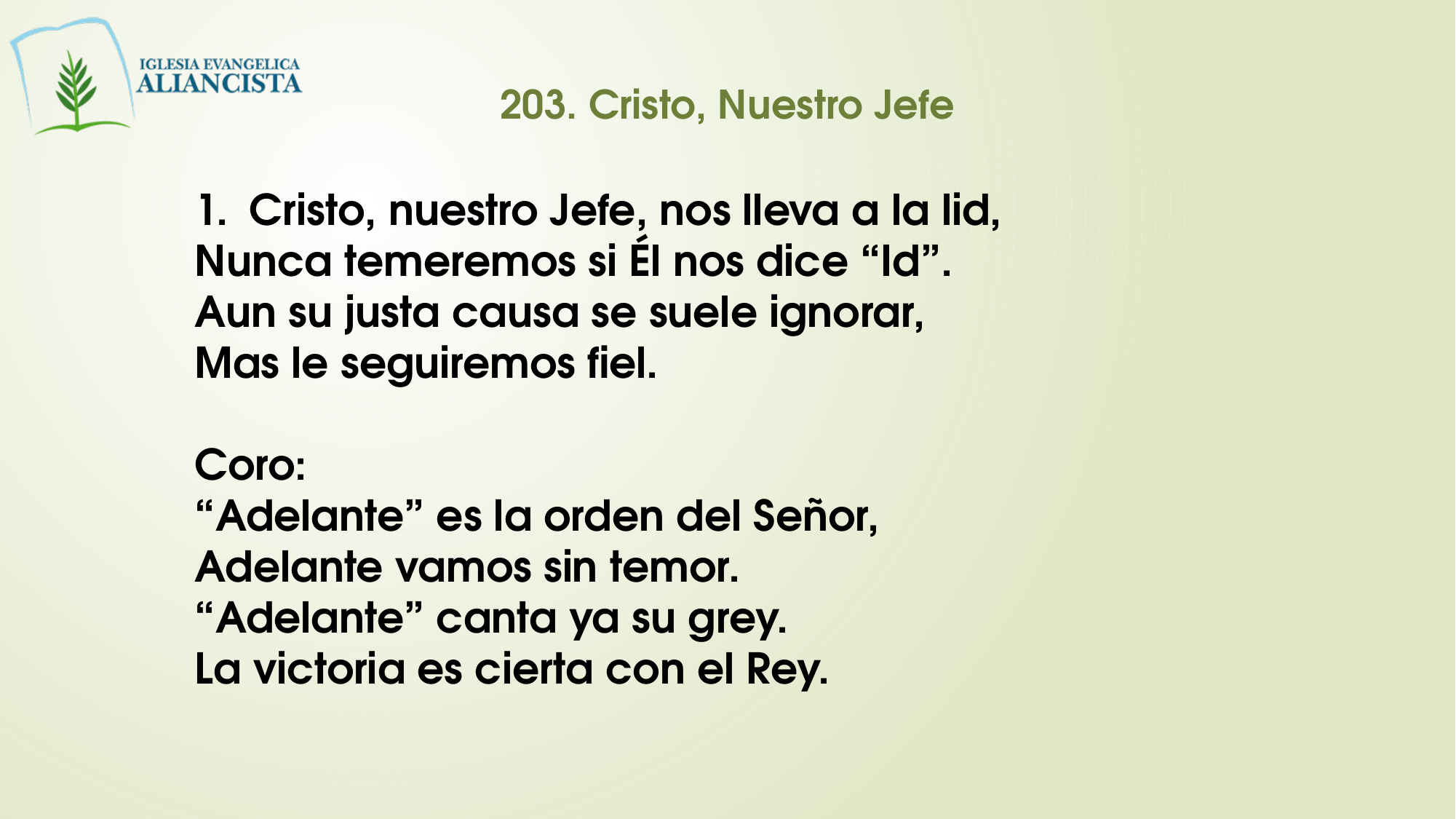

203. Cristo, Nuestro Jefe
Cristo, nuestro Jefe, nos lleva a la lid,
Nunca temeremos si Él nos dice “Id”.
Aun su justa causa se suele ignorar,
Mas le seguiremos fiel.

Coro:
“Adelante” es la orden del Señor,
Adelante vamos sin temor.
“Adelante” canta ya su grey.
La victoria es cierta con el Rey.